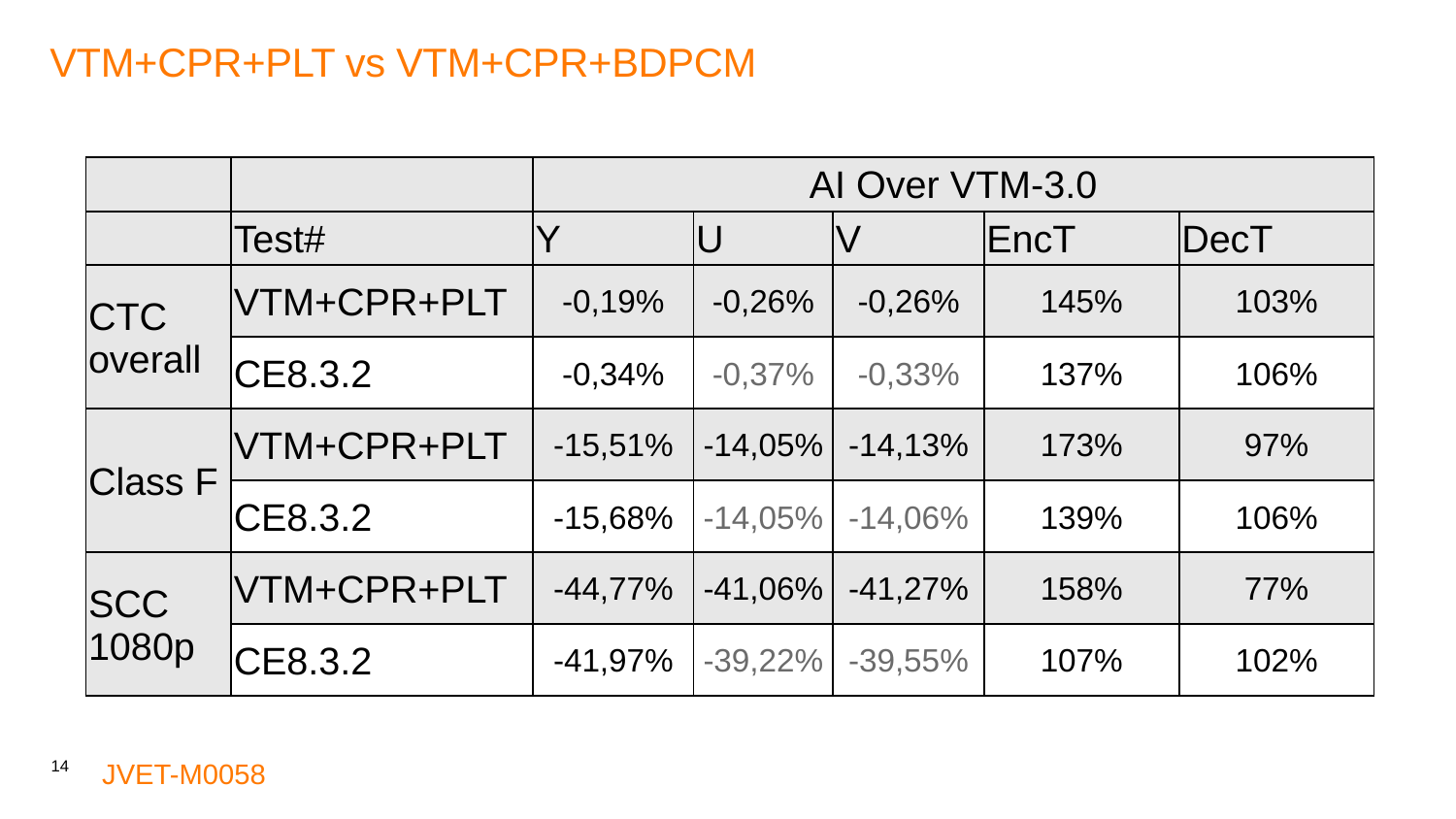

# VTM+CPR+PLT vs VTM+CPR+BDPCM
|  |  | AI Over VTM-3.0 |  |  |  |  |
| --- | --- | --- | --- | --- | --- | --- |
|  | Test# | Y | U | V | EncT | DecT |
| CTC overall | VTM+CPR+PLT | -0,19% | -0,26% | -0,26% | 145% | 103% |
|  | CE8.3.2 | -0,34% | -0,37% | -0,33% | 137% | 106% |
| Class F | VTM+CPR+PLT | -15,51% | -14,05% | -14,13% | 173% | 97% |
|  | CE8.3.2 | -15,68% | -14,05% | -14,06% | 139% | 106% |
| SCC 1080p | VTM+CPR+PLT | -44,77% | -41,06% | -41,27% | 158% | 77% |
|  | CE8.3.2 | -41,97% | -39,22% | -39,55% | 107% | 102% |